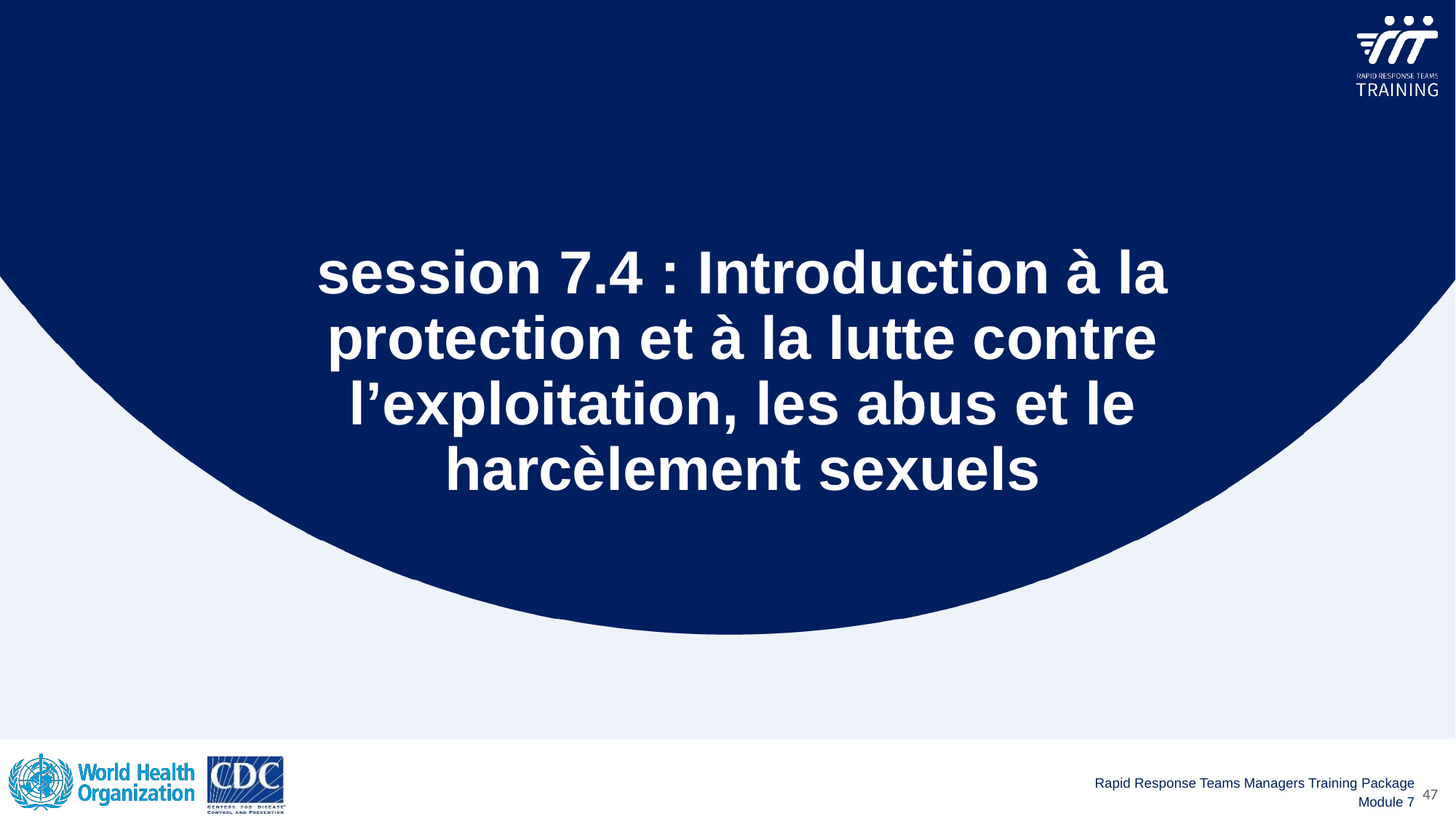

session 7.4 : Introduction à la protection et à la lutte contre l’exploitation, les abus et le harcèlement sexuels
47